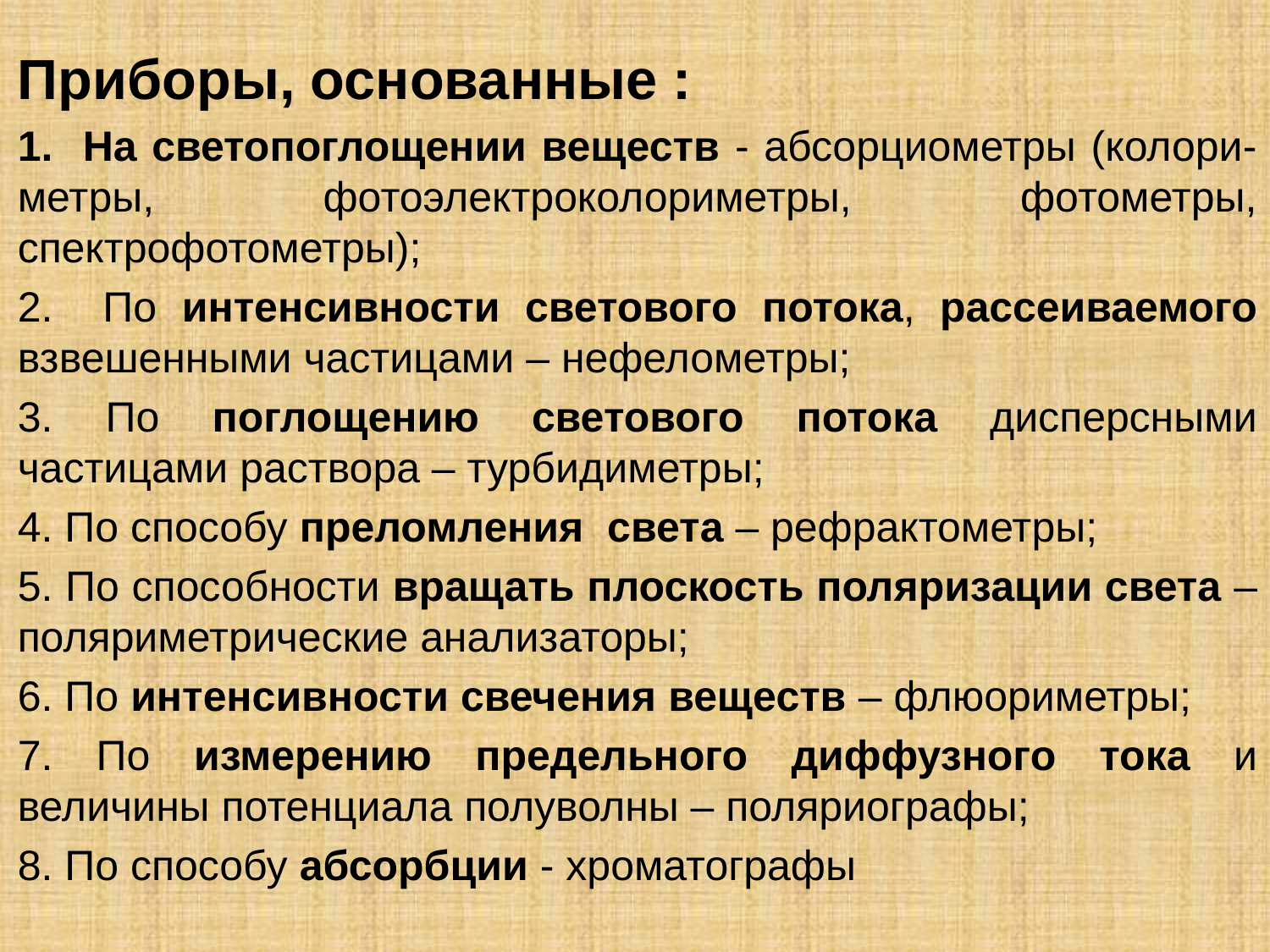

Приборы, основанные :
1.  На светопоглощении веществ - абсорциометры (колори-метры, фотоэлектроколориметры, фотометры, спектрофотометры);
2.  По интенсивности светового потока, рассеиваемого взвешенными частицами – нефелометры;
3. По поглощению светового потока дисперсными частицами раствора – турбидиметры;
4. По способу преломления  света – рефрактометры;
5. По способности вращать плоскость поляризации света – поляриметрические анализаторы;
6. По интенсивности свечения веществ – флюориметры;
7. По измерению предельного диффузного тока и величины потенциала полуволны – поляриографы;
8. По способу абсорбции - хроматографы